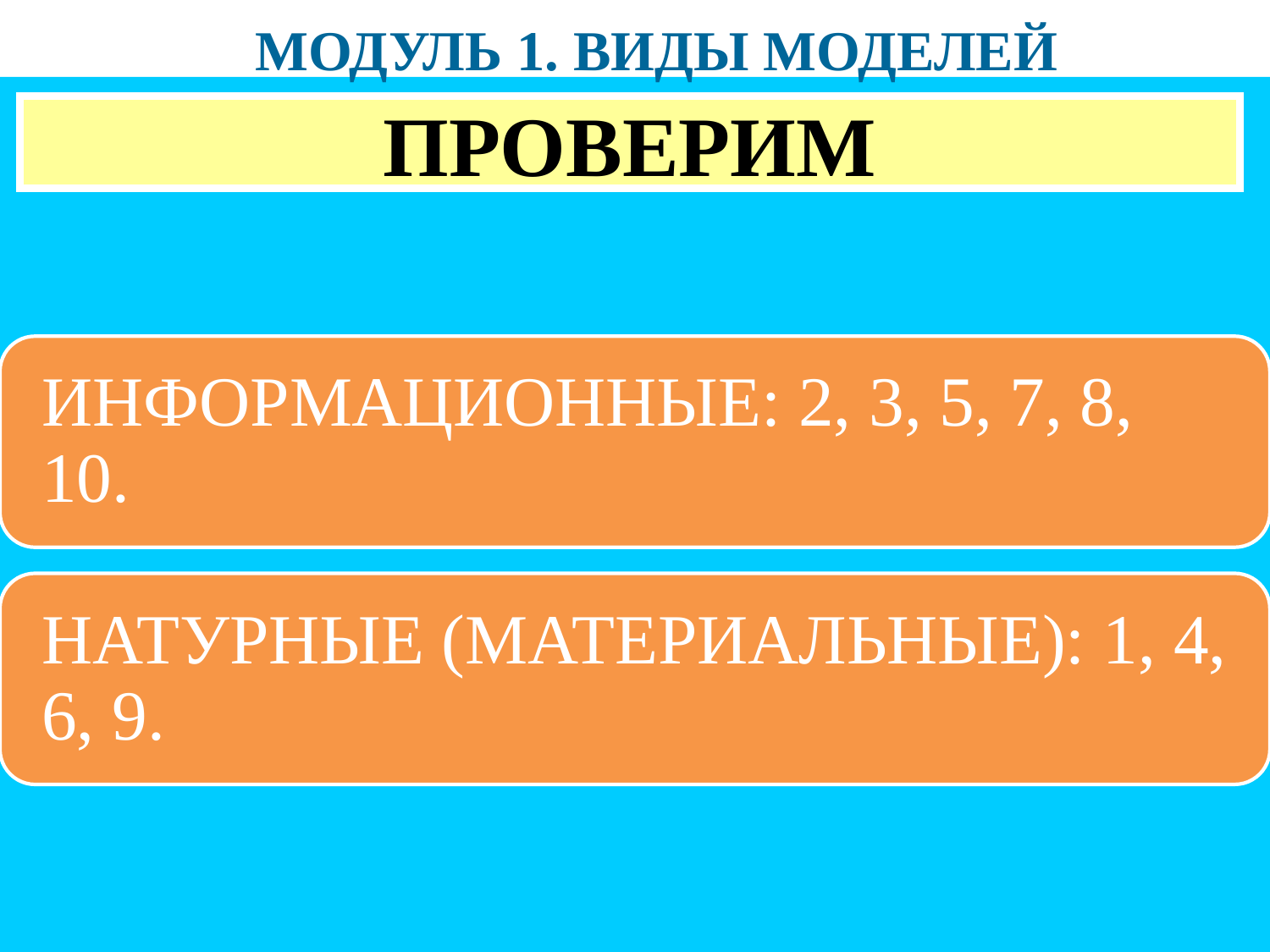

МОДУЛЬ 1. ВИДЫ МОДЕЛЕЙ

ПРОВЕРИМ
ИНФОРМАЦИОННЫЕ: 2, 3, 5, 7, 8, 10.
НАТУРНЫЕ (МАТЕРИАЛЬНЫЕ): 1, 4, 6, 9.